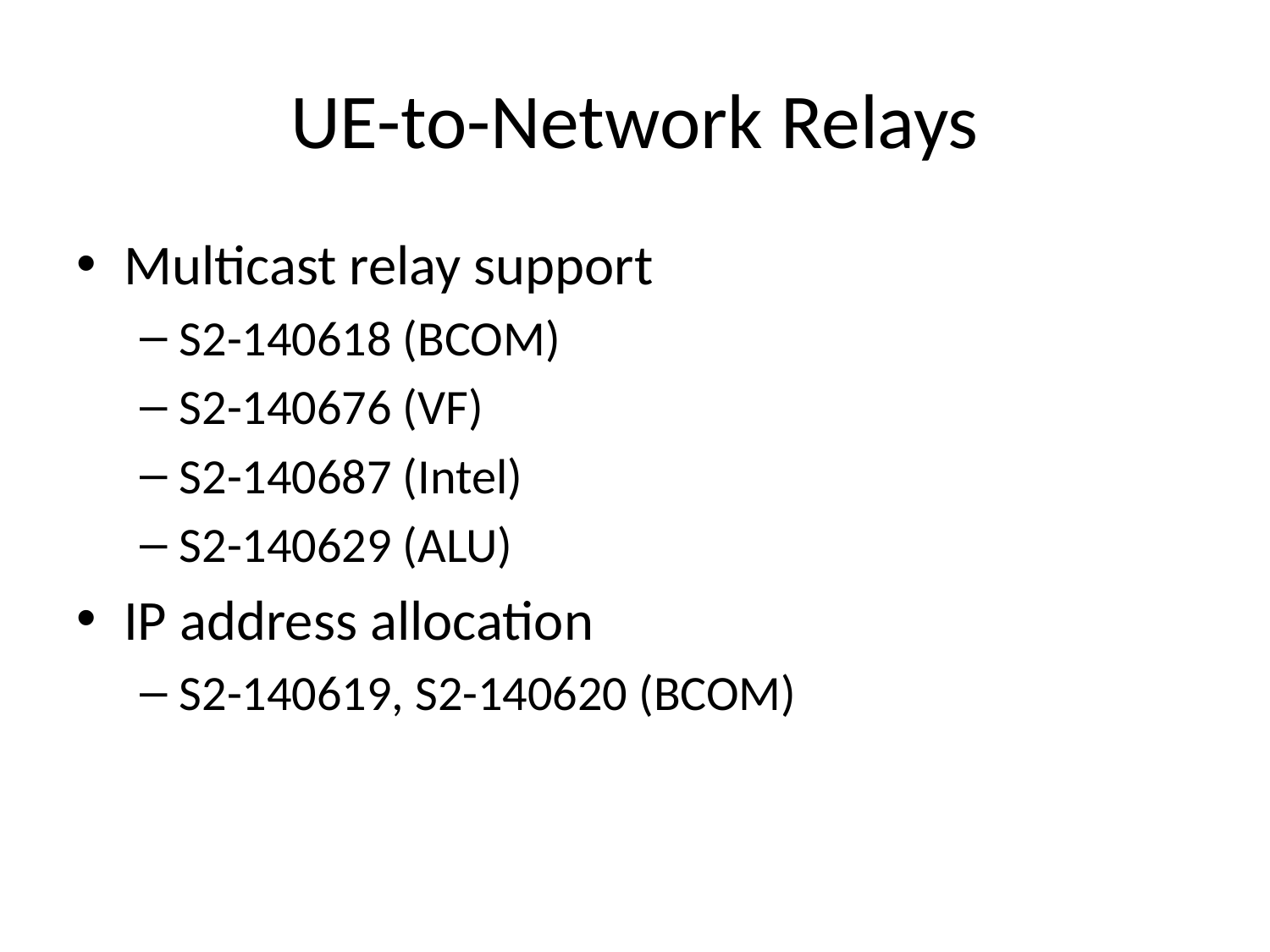

# UE-to-Network Relays
Multicast relay support
S2-140618 (BCOM)
S2-140676 (VF)
S2-140687 (Intel)
S2-140629 (ALU)
IP address allocation
S2-140619, S2-140620 (BCOM)